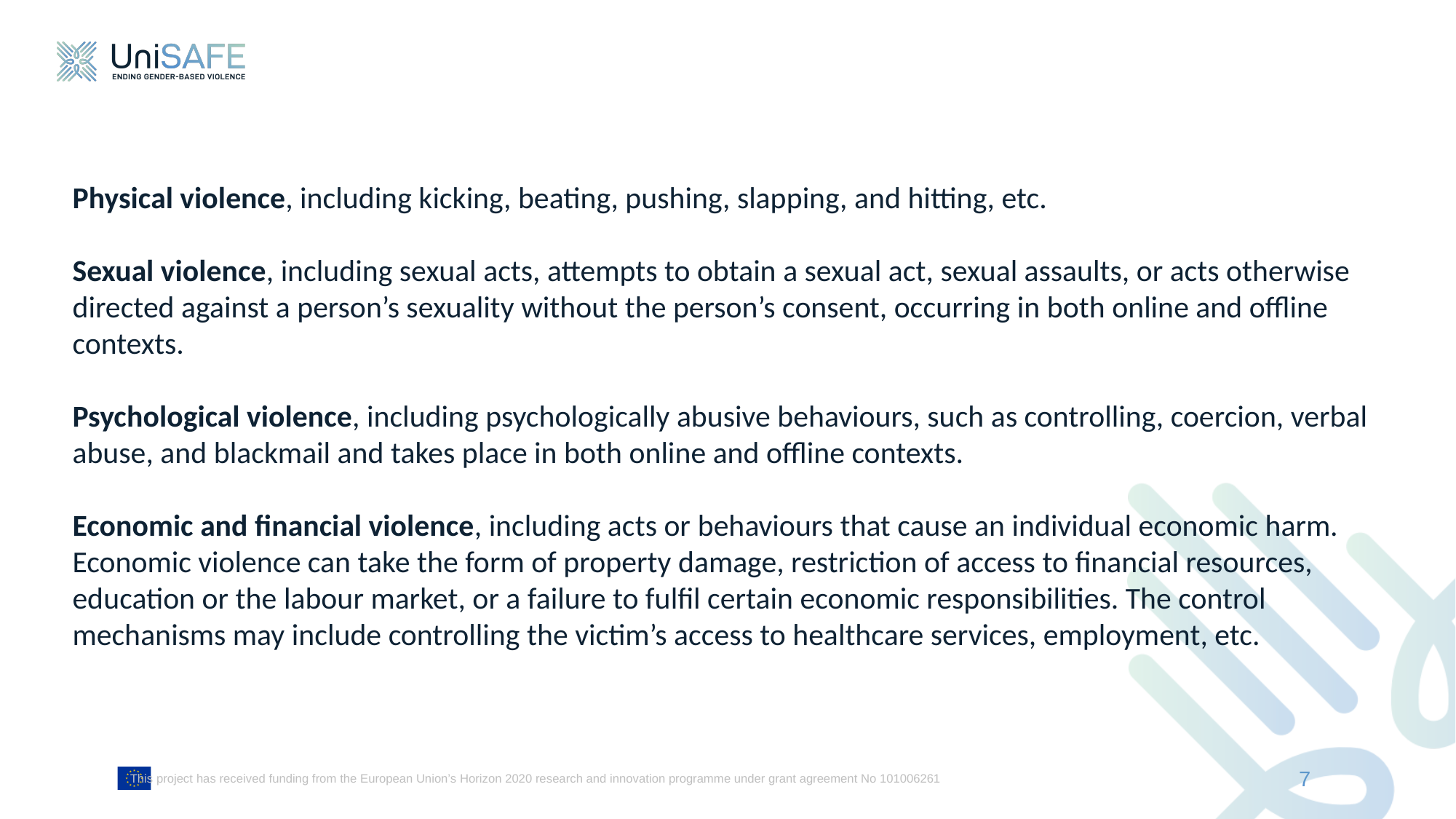

Physical violence, including kicking, beating, pushing, slapping, and hitting, etc.
Sexual violence, including sexual acts, attempts to obtain a sexual act, sexual assaults, or acts otherwise directed against a person’s sexuality without the person’s consent, occurring in both online and offline contexts.

Psychological violence, including psychologically abusive behaviours, such as controlling, coercion, verbal abuse, and blackmail and takes place in both online and offline contexts.
Economic and financial violence, including acts or behaviours that cause an individual economic harm. Economic violence can take the form of property damage, restriction of access to financial resources, education or the labour market, or a failure to fulfil certain economic responsibilities. The control mechanisms may include controlling the victim’s access to healthcare services, employment, etc.
7